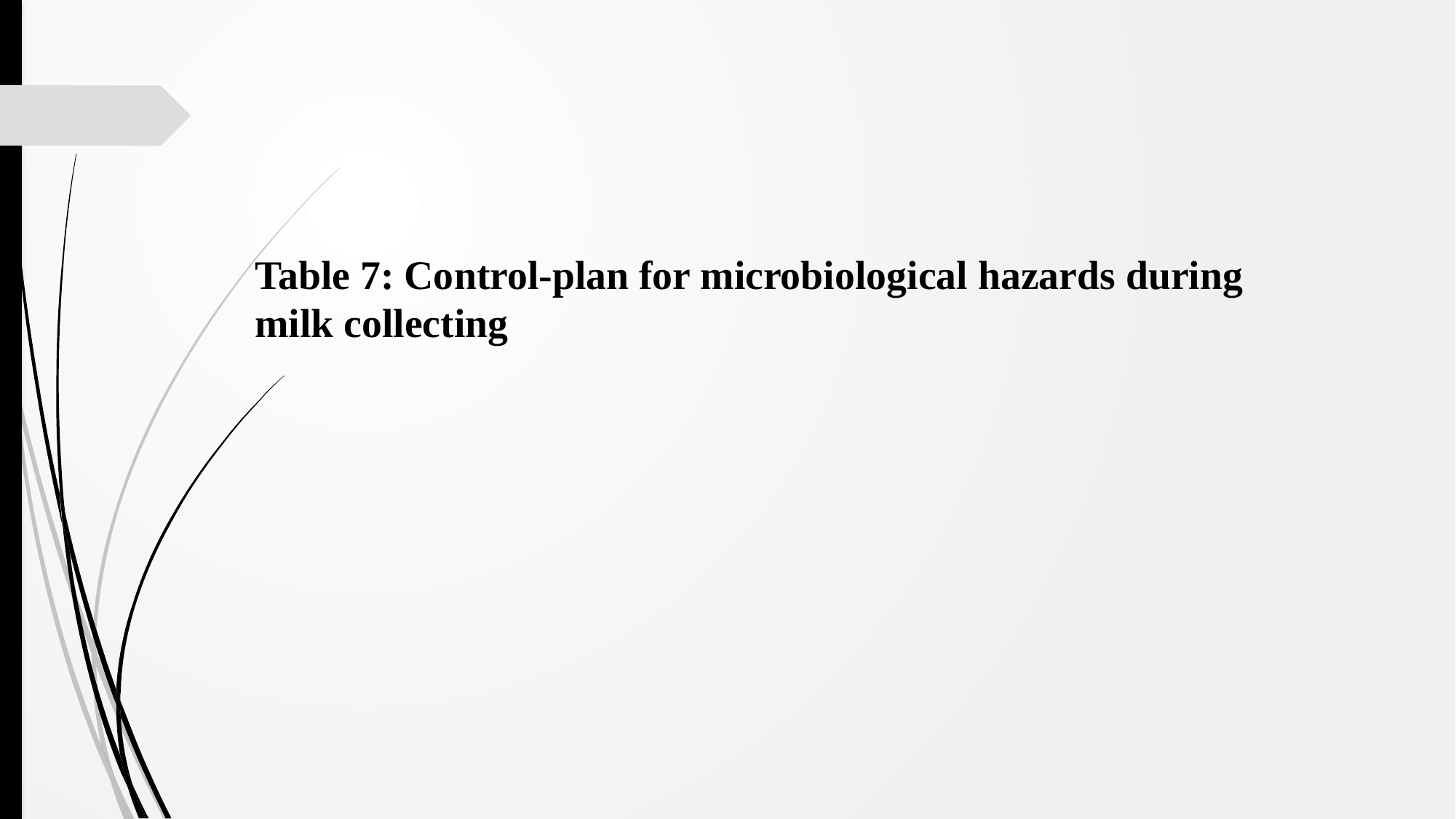

# Table 7: Control-plan for microbiological hazards during milk collecting